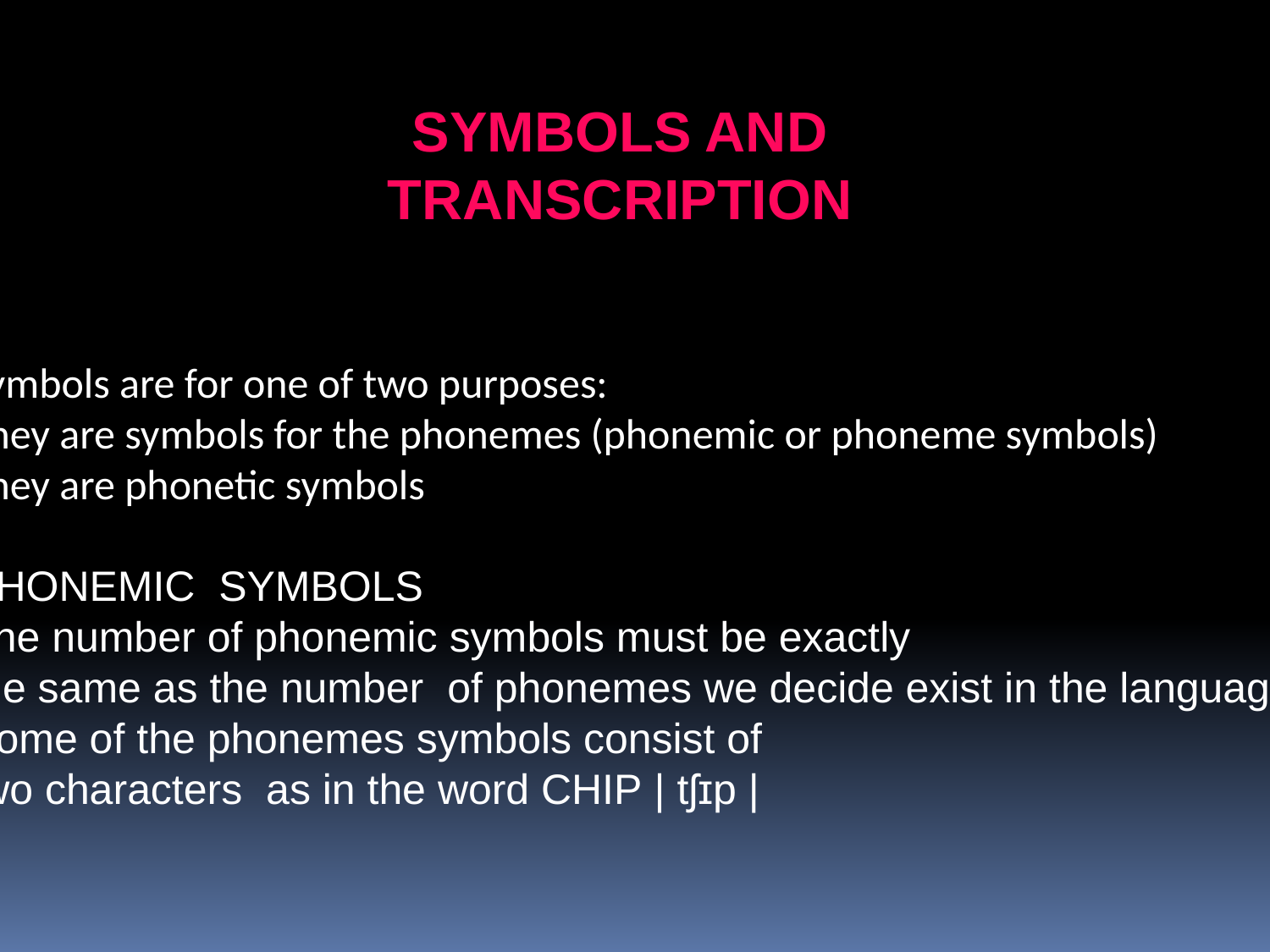

SYMBOLS AND TRANSCRIPTION
Symbols are for one of two purposes:
They are symbols for the phonemes (phonemic or phoneme symbols)
They are phonetic symbols

PHONEMIC  SYMBOLS
The number of phonemic symbols must be exactly
the same as the number  of phonemes we decide exist in the language.
Some of the phonemes symbols consist of
two characters  as in the word CHIP | tʃɪp |